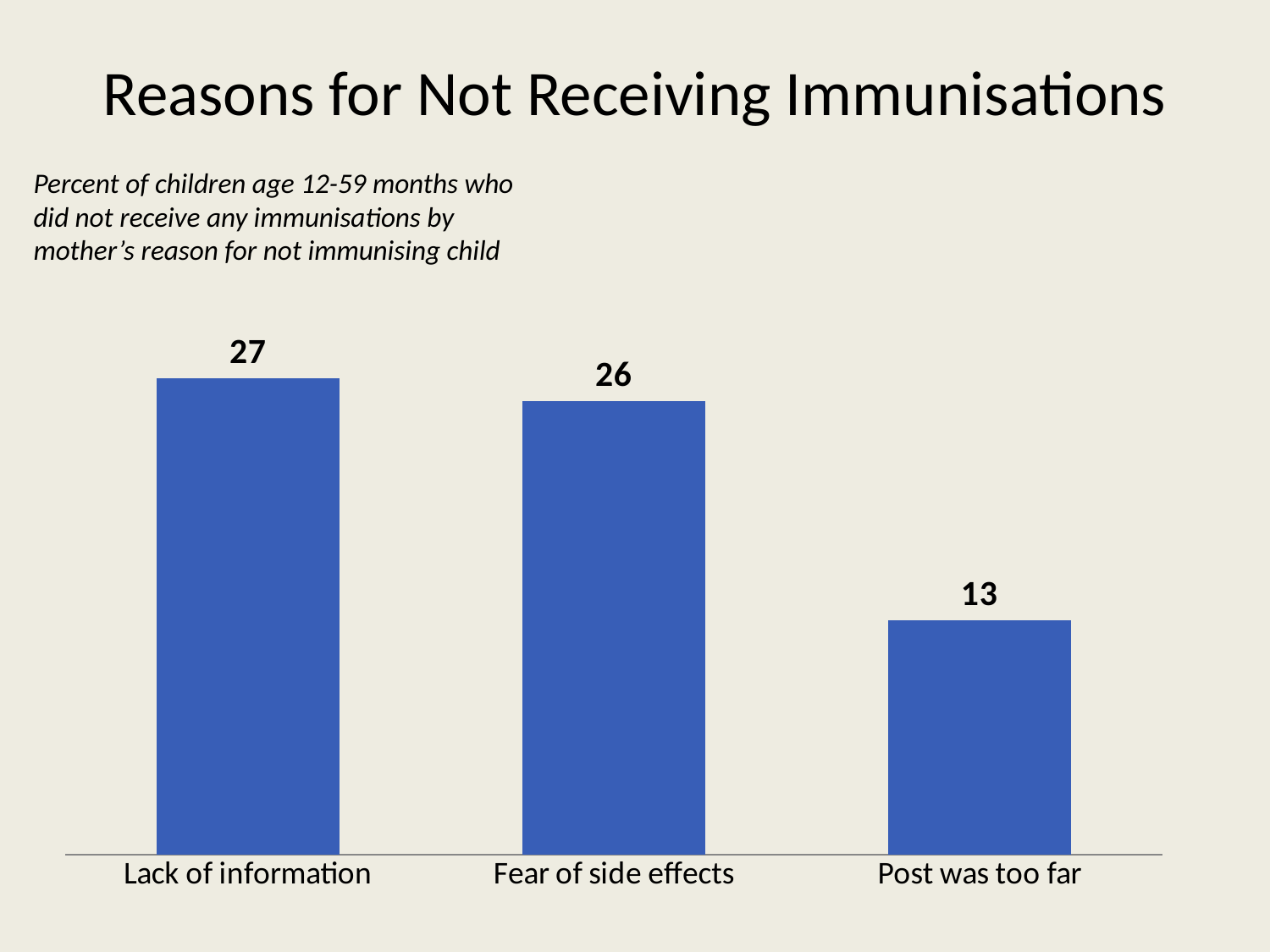

# Reasons for Not Receiving Immunisations
Percent of children age 12-59 months who did not receive any immunisations by mother’s reason for not immunising child

### Chart

| Category | Series 1 |
|---|---|
| Lack of information | 27.2 |
| Fear of side effects | 25.9 |
| Post was too far | 13.4 |